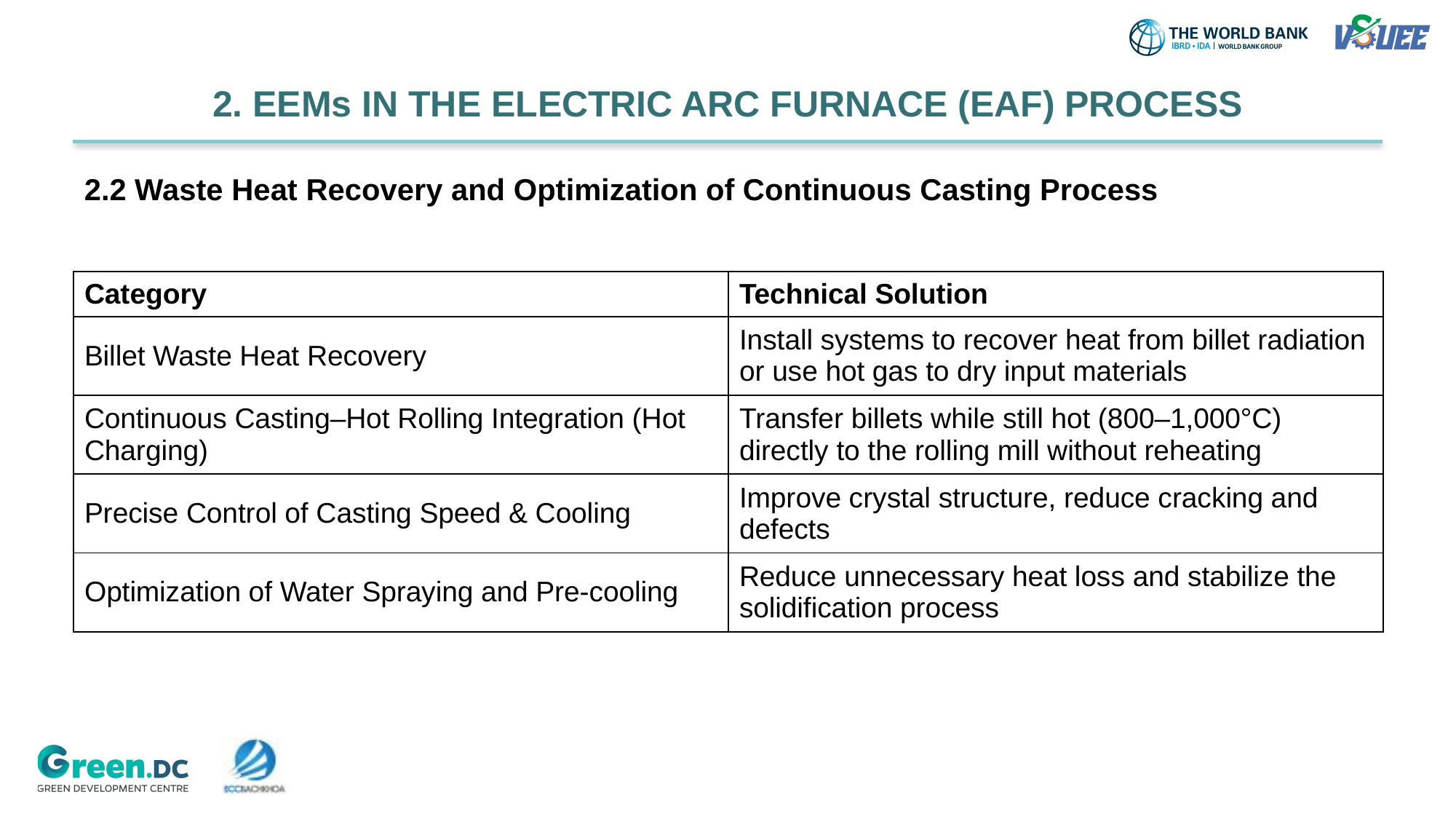

2. EEMs IN THE ELECTRIC ARC FURNACE (EAF) PROCESS
2.2 Waste Heat Recovery and Optimization of Continuous Casting Process
| Category | Technical Solution |
| --- | --- |
| Billet Waste Heat Recovery | Install systems to recover heat from billet radiation or use hot gas to dry input materials |
| Continuous Casting–Hot Rolling Integration (Hot Charging) | Transfer billets while still hot (800–1,000°C) directly to the rolling mill without reheating |
| Precise Control of Casting Speed & Cooling | Improve crystal structure, reduce cracking and defects |
| Optimization of Water Spraying and Pre-cooling | Reduce unnecessary heat loss and stabilize the solidification process |